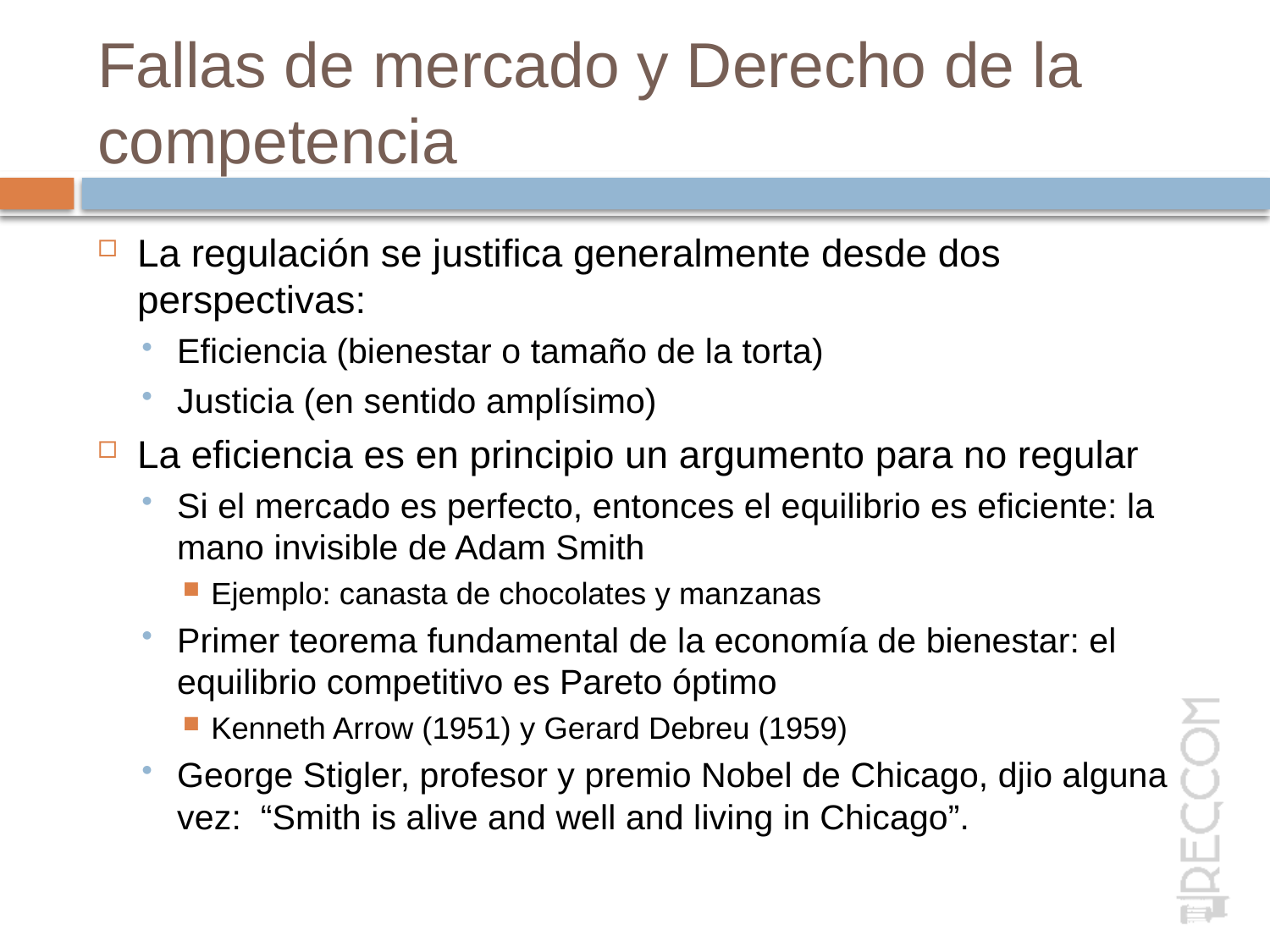

# Fallas de mercado y Derecho de la competencia
La regulación se justifica generalmente desde dos perspectivas:
Eficiencia (bienestar o tamaño de la torta)
Justicia (en sentido amplísimo)
La eficiencia es en principio un argumento para no regular
Si el mercado es perfecto, entonces el equilibrio es eficiente: la mano invisible de Adam Smith
Ejemplo: canasta de chocolates y manzanas
Primer teorema fundamental de la economía de bienestar: el equilibrio competitivo es Pareto óptimo
Kenneth Arrow (1951) y Gerard Debreu (1959)
George Stigler, profesor y premio Nobel de Chicago, djio alguna vez:  “Smith is alive and well and living in Chicago”.